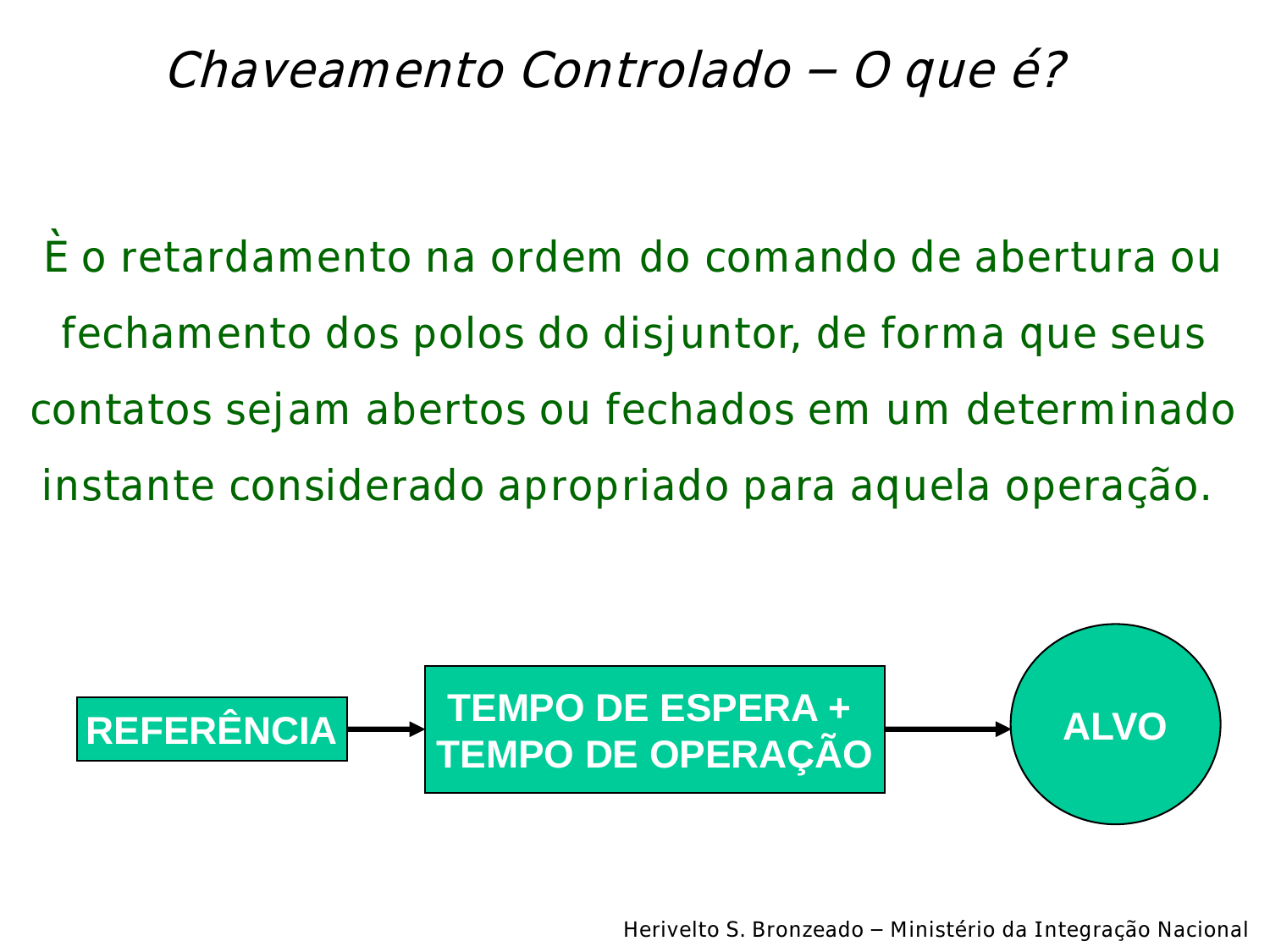

# Chaveamento Controlado – O que é?
È o retardamento na ordem do comando de abertura ou fechamento dos polos do disjuntor, de forma que seus contatos sejam abertos ou fechados em um determinado instante considerado apropriado para aquela operação.
ALVO
TEMPO DE ESPERA +
TEMPO DE OPERAÇÃO
REFERÊNCIA